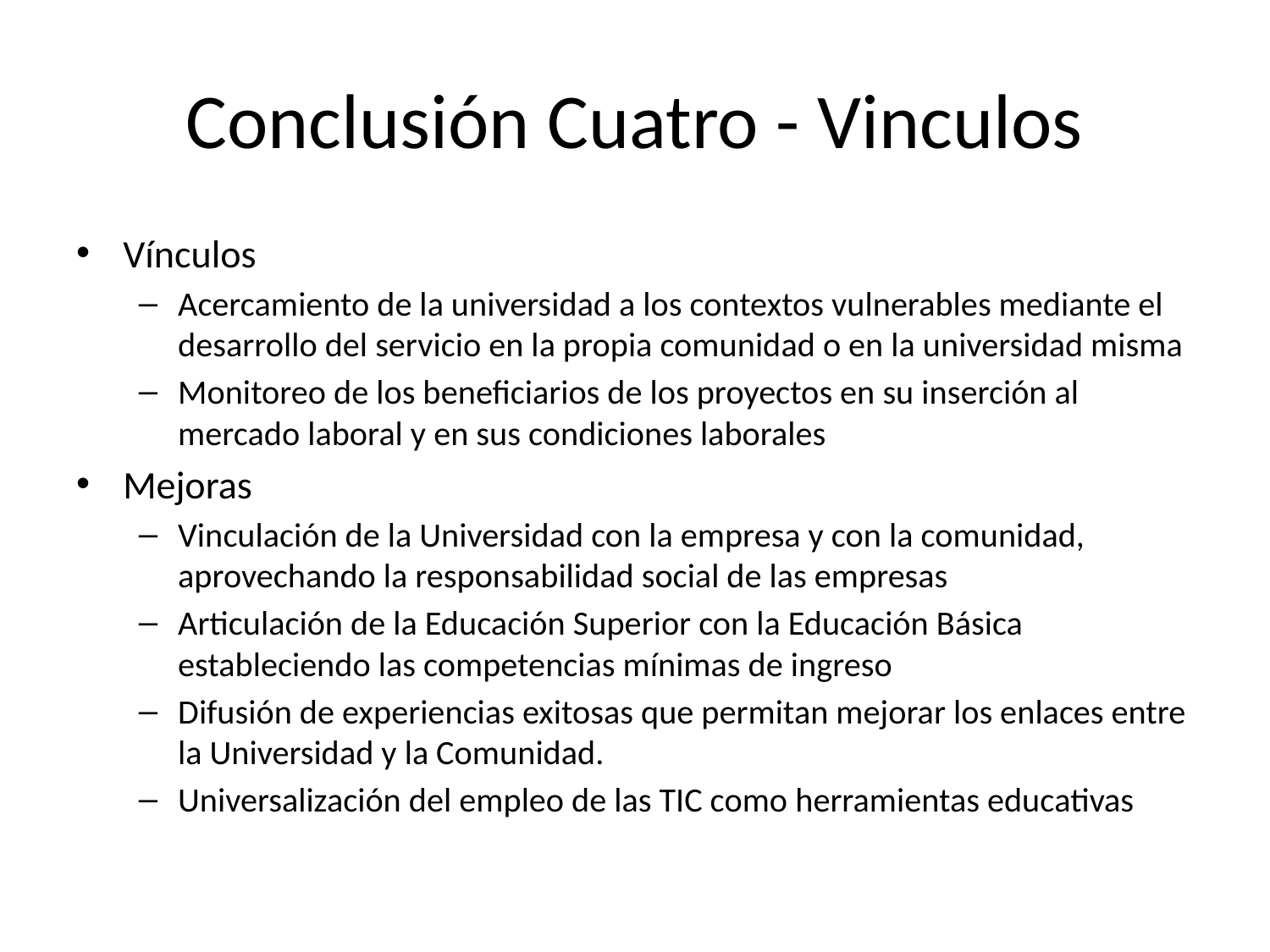

# Conclusión Cuatro - Vinculos
Vínculos
Acercamiento de la universidad a los contextos vulnerables mediante el desarrollo del servicio en la propia comunidad o en la universidad misma
Monitoreo de los beneficiarios de los proyectos en su inserción al mercado laboral y en sus condiciones laborales
Mejoras
Vinculación de la Universidad con la empresa y con la comunidad, aprovechando la responsabilidad social de las empresas
Articulación de la Educación Superior con la Educación Básica estableciendo las competencias mínimas de ingreso
Difusión de experiencias exitosas que permitan mejorar los enlaces entre la Universidad y la Comunidad.
Universalización del empleo de las TIC como herramientas educativas